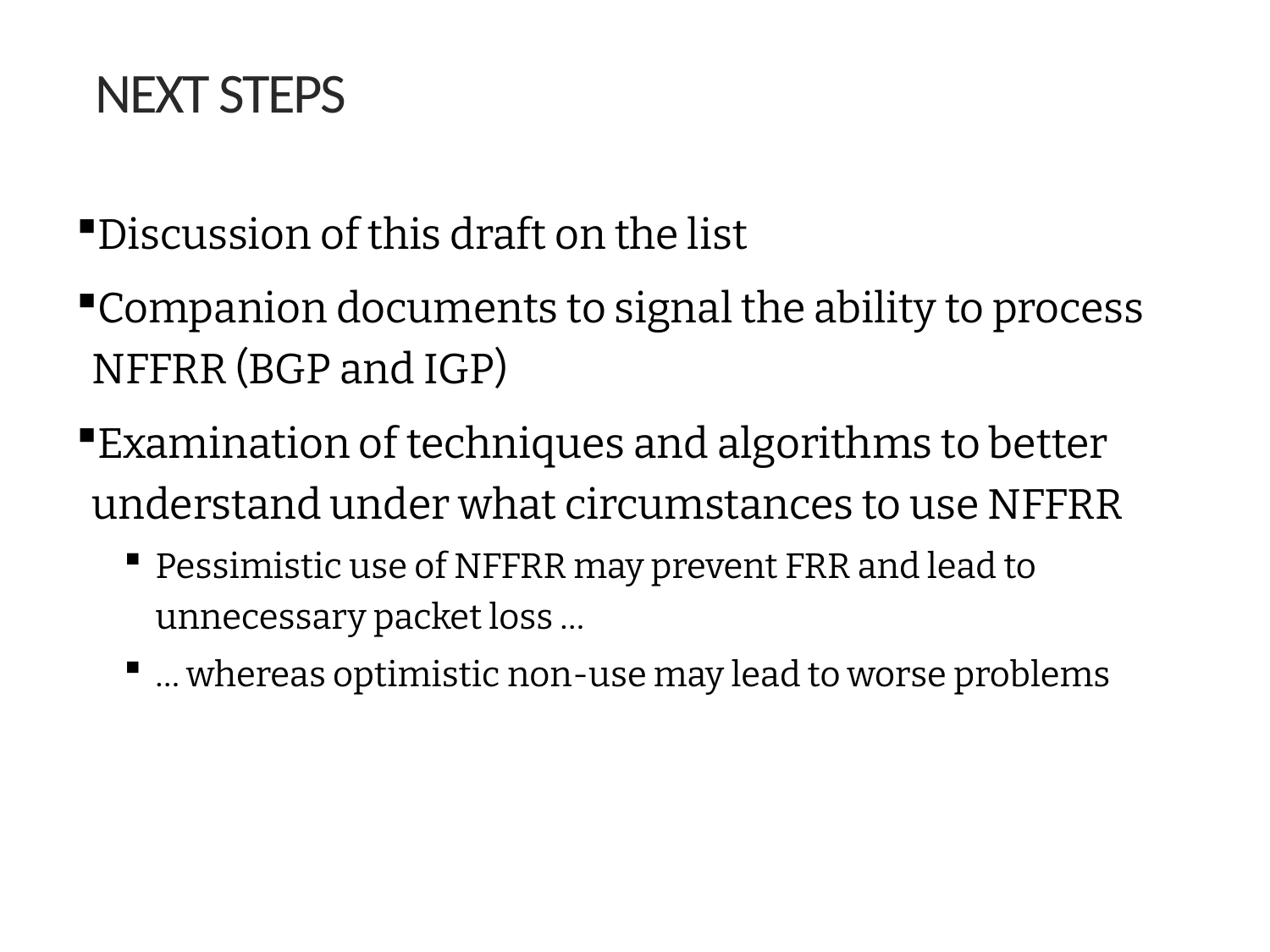

# Next Steps
Discussion of this draft on the list
Companion documents to signal the ability to process NFFRR (BGP and IGP)
Examination of techniques and algorithms to better understand under what circumstances to use NFFRR
Pessimistic use of NFFRR may prevent FRR and lead to unnecessary packet loss …
… whereas optimistic non-use may lead to worse problems